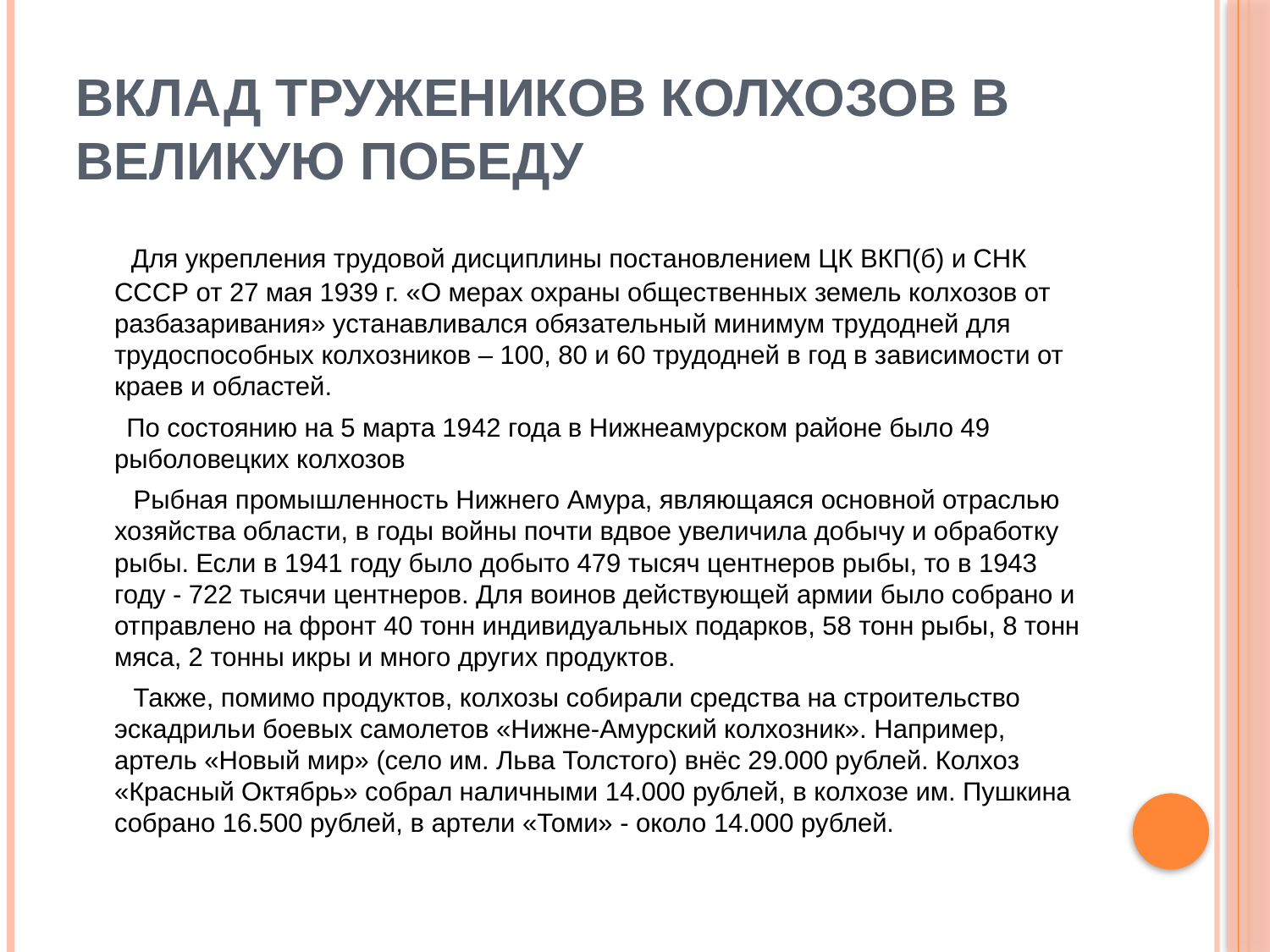

# Вклад тружеников колхозов в Великую Победу
     Для укрепления трудовой дисциплины постановлением ЦК ВКП(б) и СНК СССР от 27 мая 1939 г. «О мерах охраны общественных земель колхозов от разбазаривания» устанавливался обязательный минимум трудодней для трудоспособных колхозников – 100, 80 и 60 трудодней в год в зависимости от краев и областей.
       По состоянию на 5 марта 1942 года в Нижнеамурском районе было 49 рыболовецких колхозов
        Рыбная промышленность Нижнего Амура, являющаяся основной отраслью хозяйства области, в годы войны почти вдвое увеличила добычу и обработку рыбы. Если в 1941 году было добыто 479 тысяч центнеров рыбы, то в 1943 году - 722 тысячи центнеров. Для воинов действующей армии было собрано и отправлено на фронт 40 тонн индивидуальных подарков, 58 тонн рыбы, 8 тонн мяса, 2 тонны икры и много других продуктов.
        Также, помимо продуктов, колхозы собирали средства на строительство эскадрильи боевых самолетов «Нижне-Амурский колхозник». Например, артель «Новый мир» (село им. Льва Толстого) внёс 29.000 рублей. Колхоз «Красный Октябрь» собрал наличными 14.000 рублей, в колхозе им. Пушкина собрано 16.500 рублей, в артели «Томи» - около 14.000 рублей.